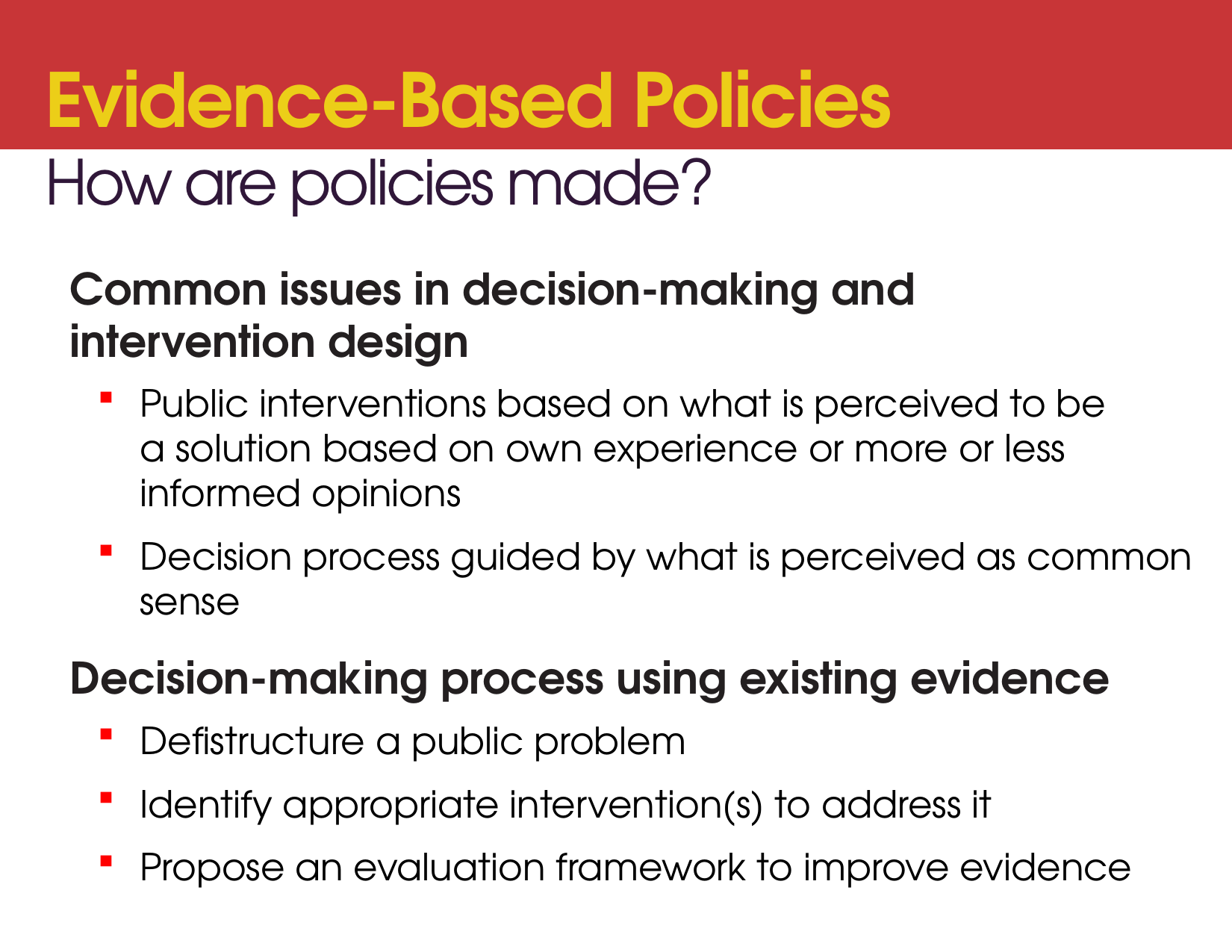

# Evidence-Based Policies How are policies made?
Common issues in decision-making and
intervention design
Public interventions based on what is perceived to be
a solution based on own experience or more or less informed opinions
Decision process guided by what is perceived as common sense
Decision-making process using existing evidence
Defistructure a public problem
Identify appropriate intervention(s) to address it
Propose an evaluation framework to improve evidence